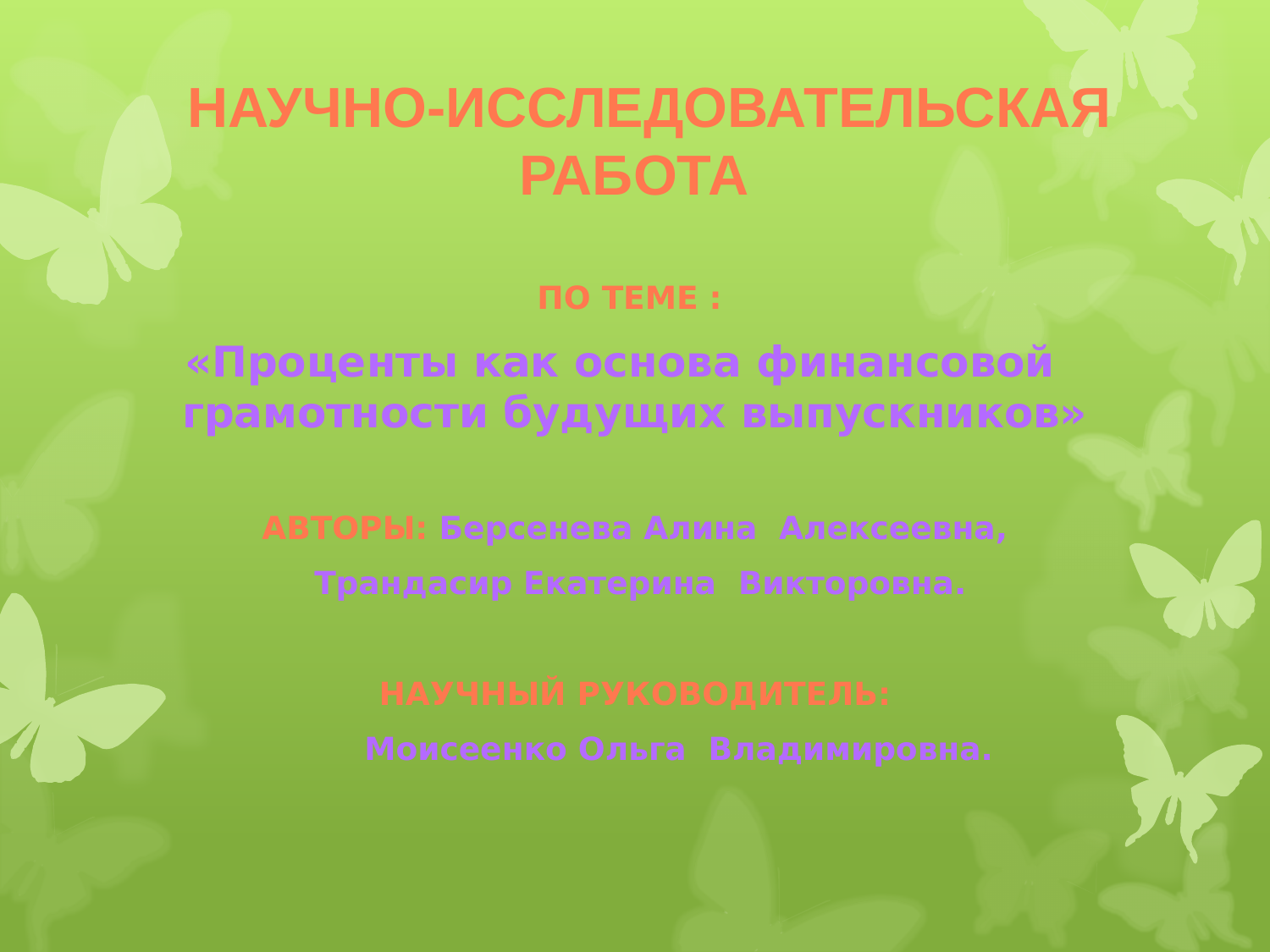

# Научно-исследовательская работа
По теме :
  «Проценты как основа финансовой     грамотности будущих выпускников»

Авторы: Берсенева Алина  Алексеевна,
 Трандасир Екатерина  Викторовна.

Научный руководитель:
        Моисеенко Ольга  Владимировна.